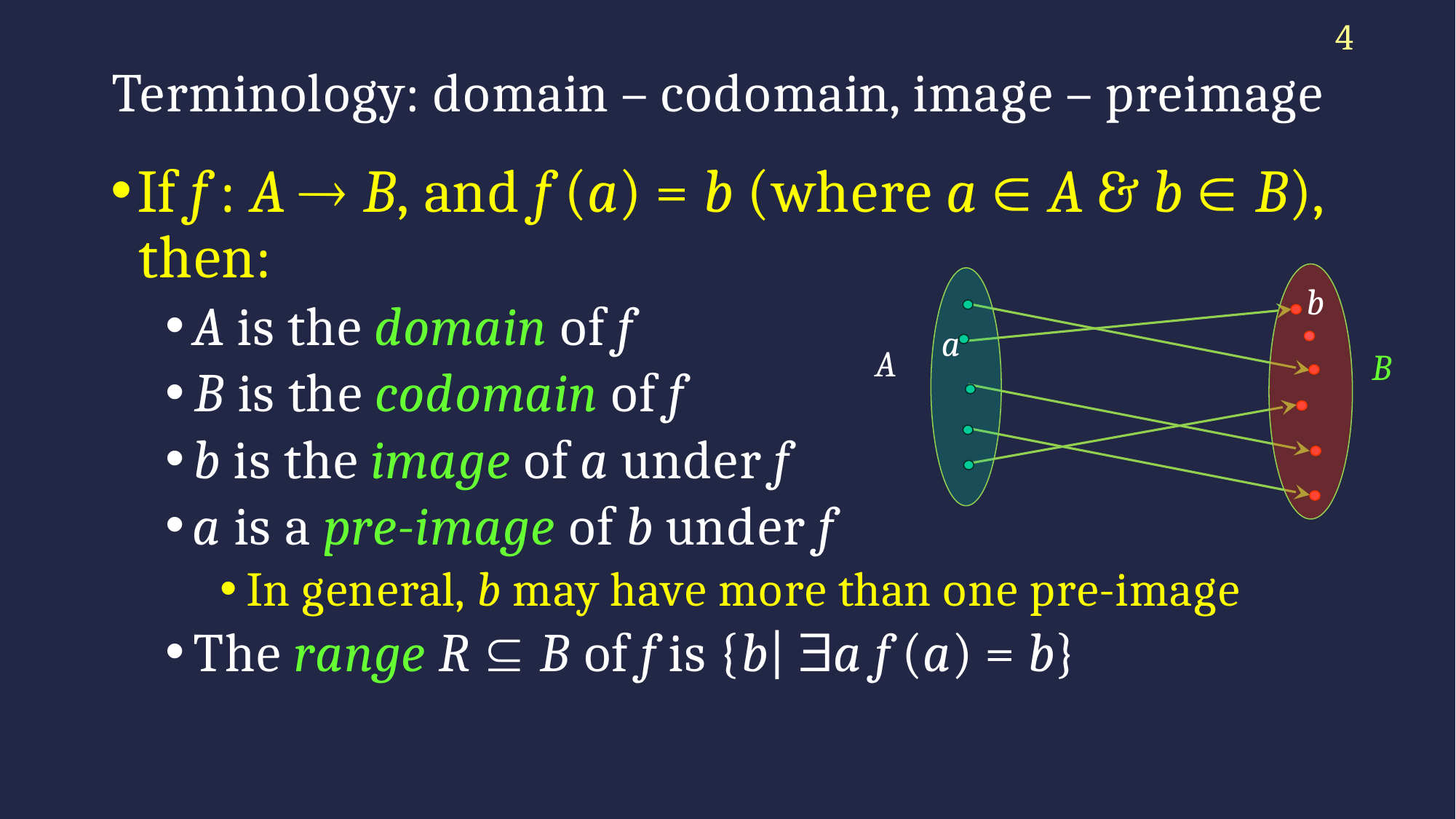

4
# Terminology: domain – codomain, image – preimage
If f : A → B, and f (a) = b (where a ∈ A & b ∈ B), then:
A is the domain of f
B is the codomain of f
b is the image of a under f
a is a pre-image of b under f
In general, b may have more than one pre-image
The range R ⊆ B of f is {b| ∃a f (a) = b}

b

a

A
B